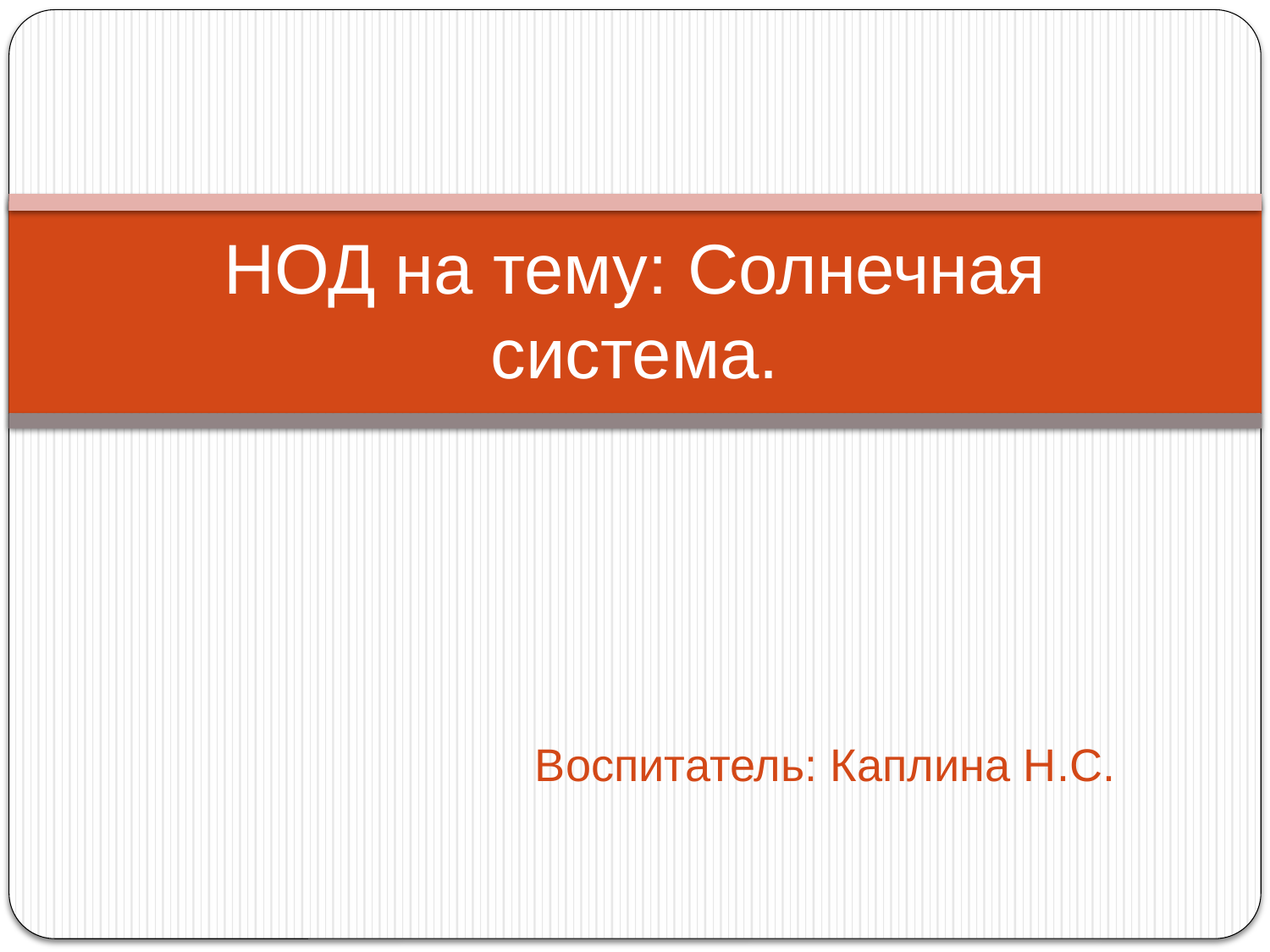

# НОД на тему: Солнечная система.
Воспитатель: Каплина Н.С.